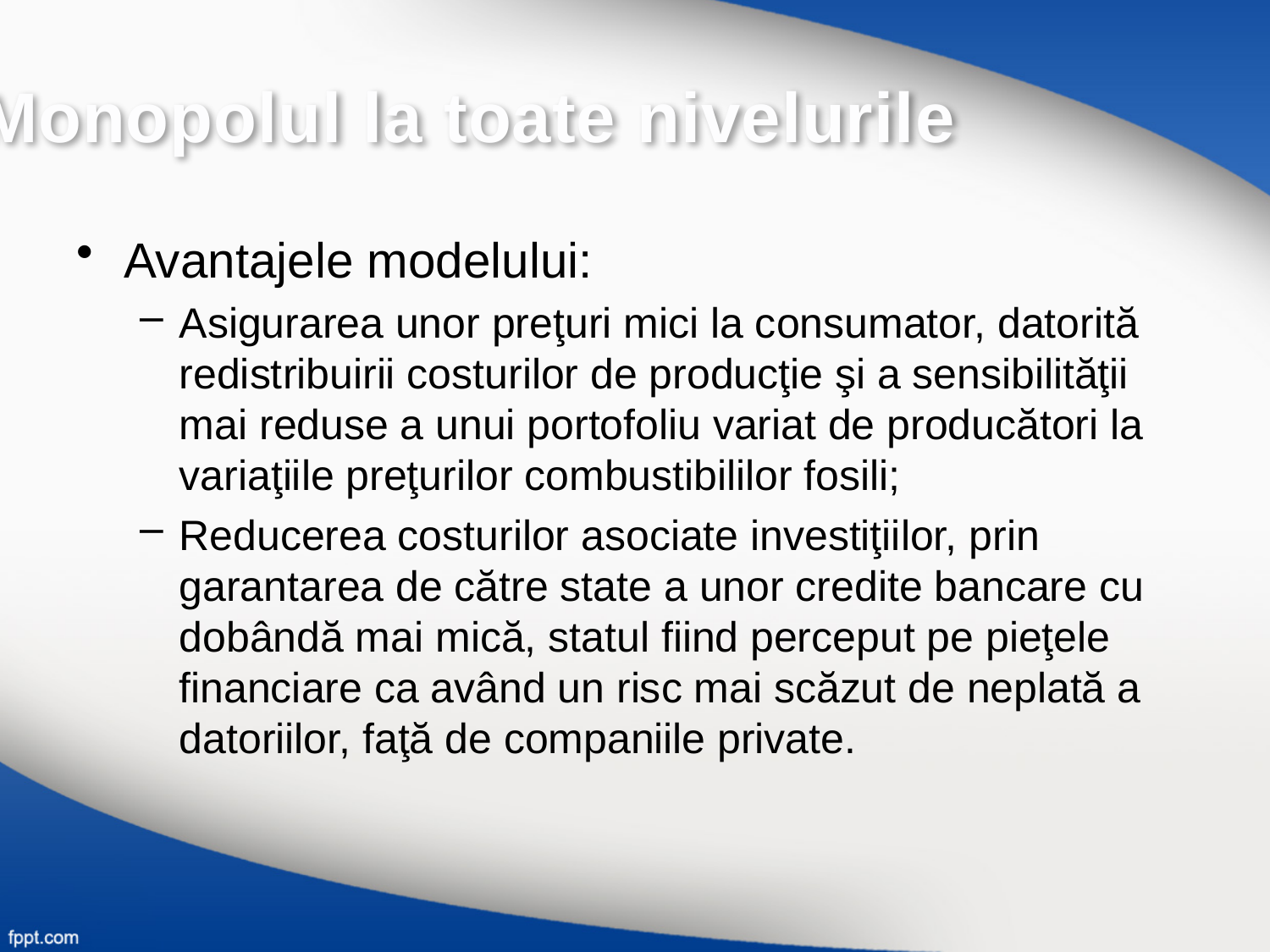

Monopolul la toate nivelurile
Avantajele modelului:
Asigurarea unor preţuri mici la consumator, datorită redistribuirii costurilor de producţie şi a sensibilităţii mai reduse a unui portofoliu variat de producători la variaţiile preţurilor combustibililor fosili;
Reducerea costurilor asociate investiţiilor, prin garantarea de către state a unor credite bancare cu dobândă mai mică, statul fiind perceput pe pieţele financiare ca având un risc mai scăzut de neplată a datoriilor, faţă de companiile private.